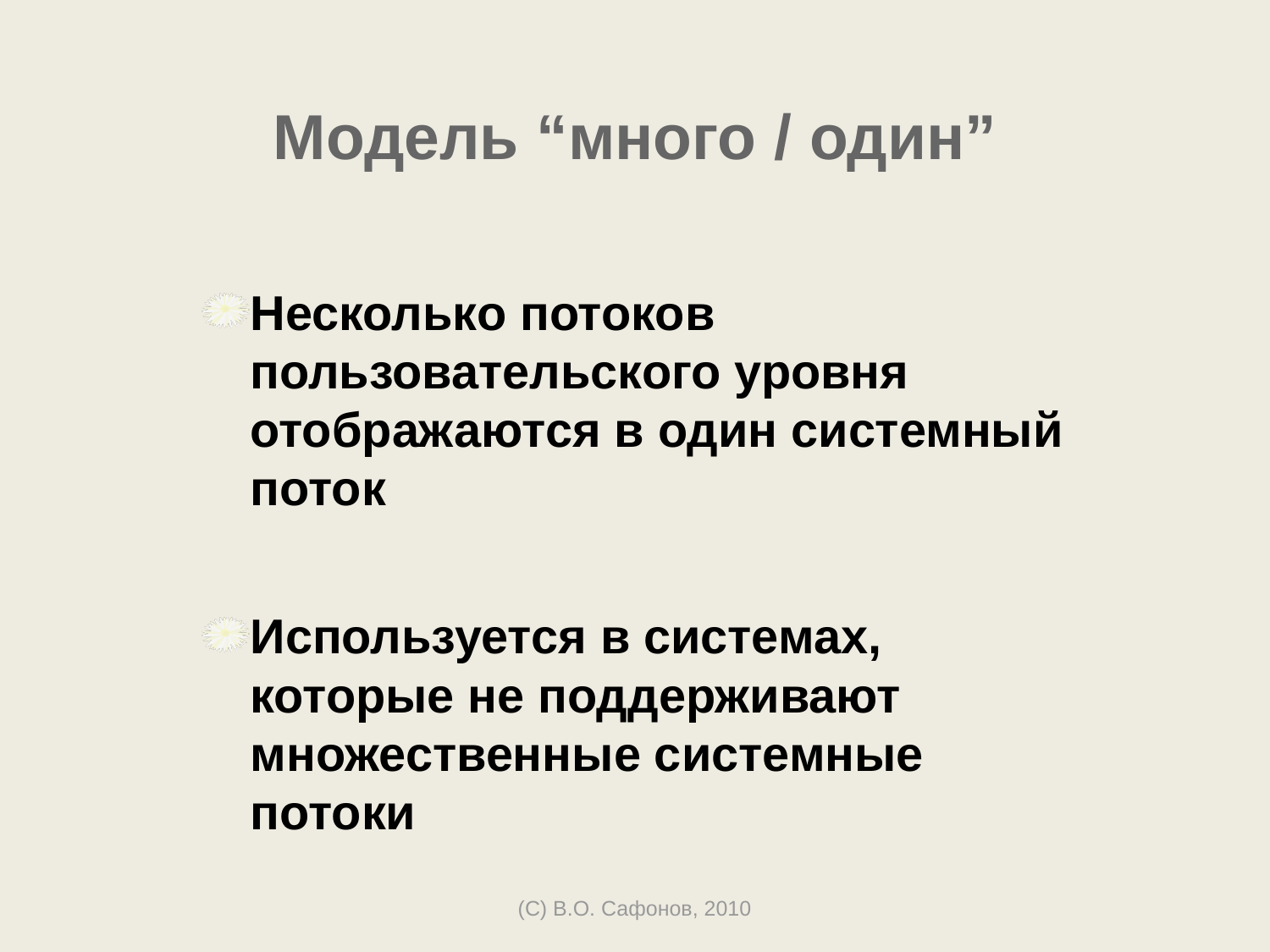

# Модель “много / один”
Несколько потоков пользовательского уровня отображаются в один системный поток
Используется в системах, которые не поддерживают множественные системные потоки

(C) В.О. Сафонов, 2010